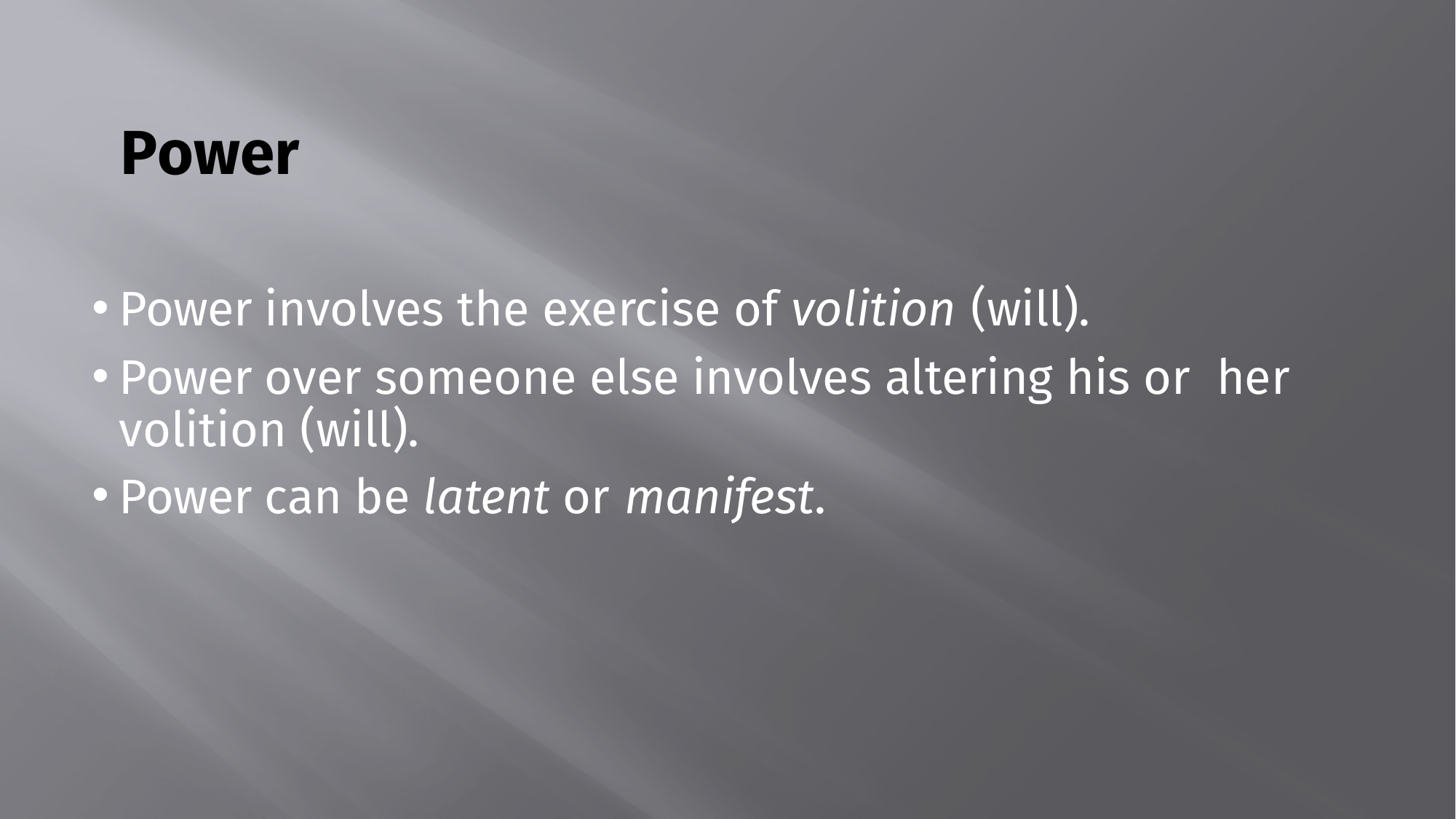

# Power
Power involves the exercise of volition (will).
Power over someone else involves altering his or  her volition (will).
Power can be latent or manifest.